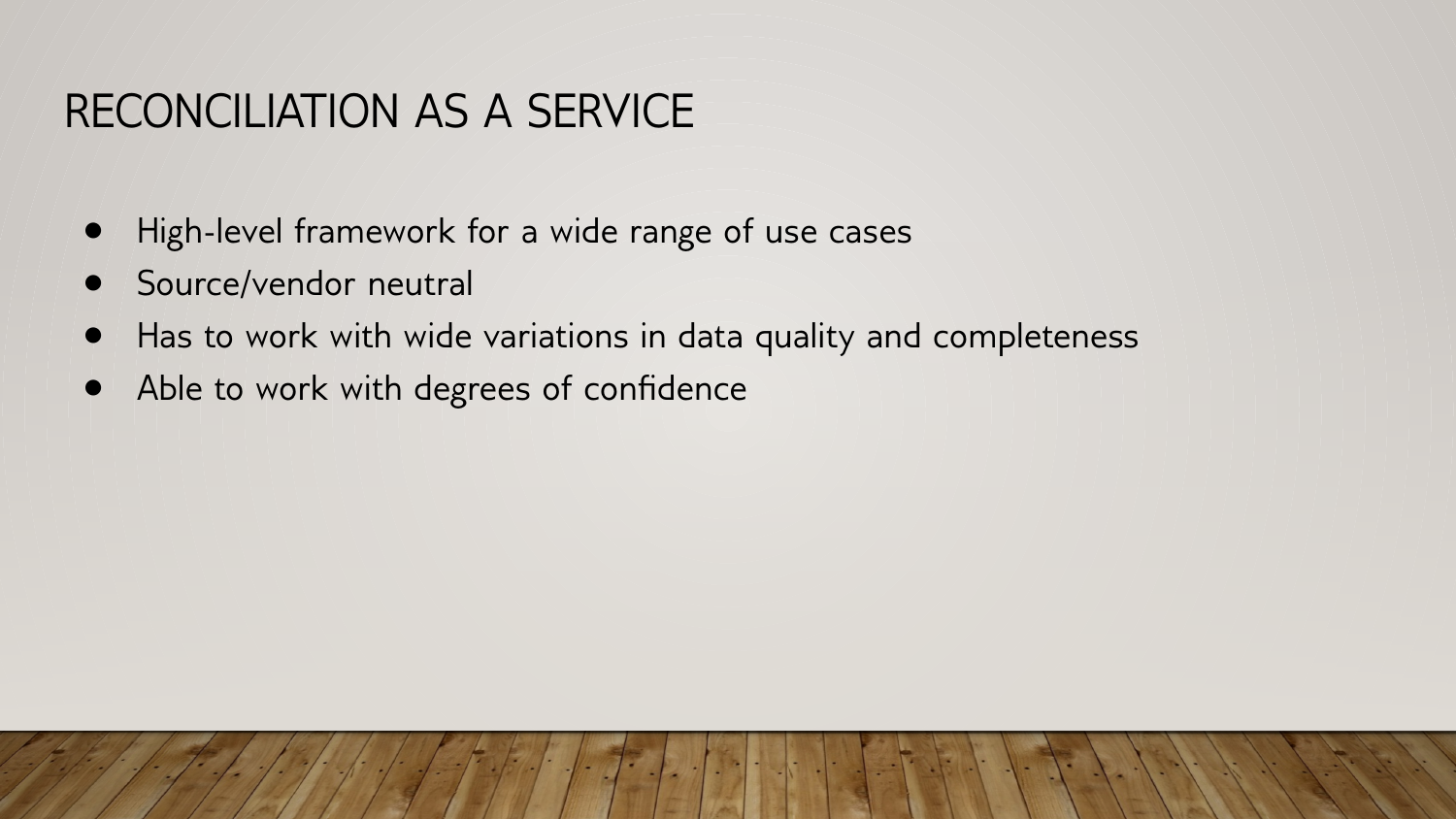

# Reconciliation as a service
High-level framework for a wide range of use cases
Source/vendor neutral
Has to work with wide variations in data quality and completeness
Able to work with degrees of confidence